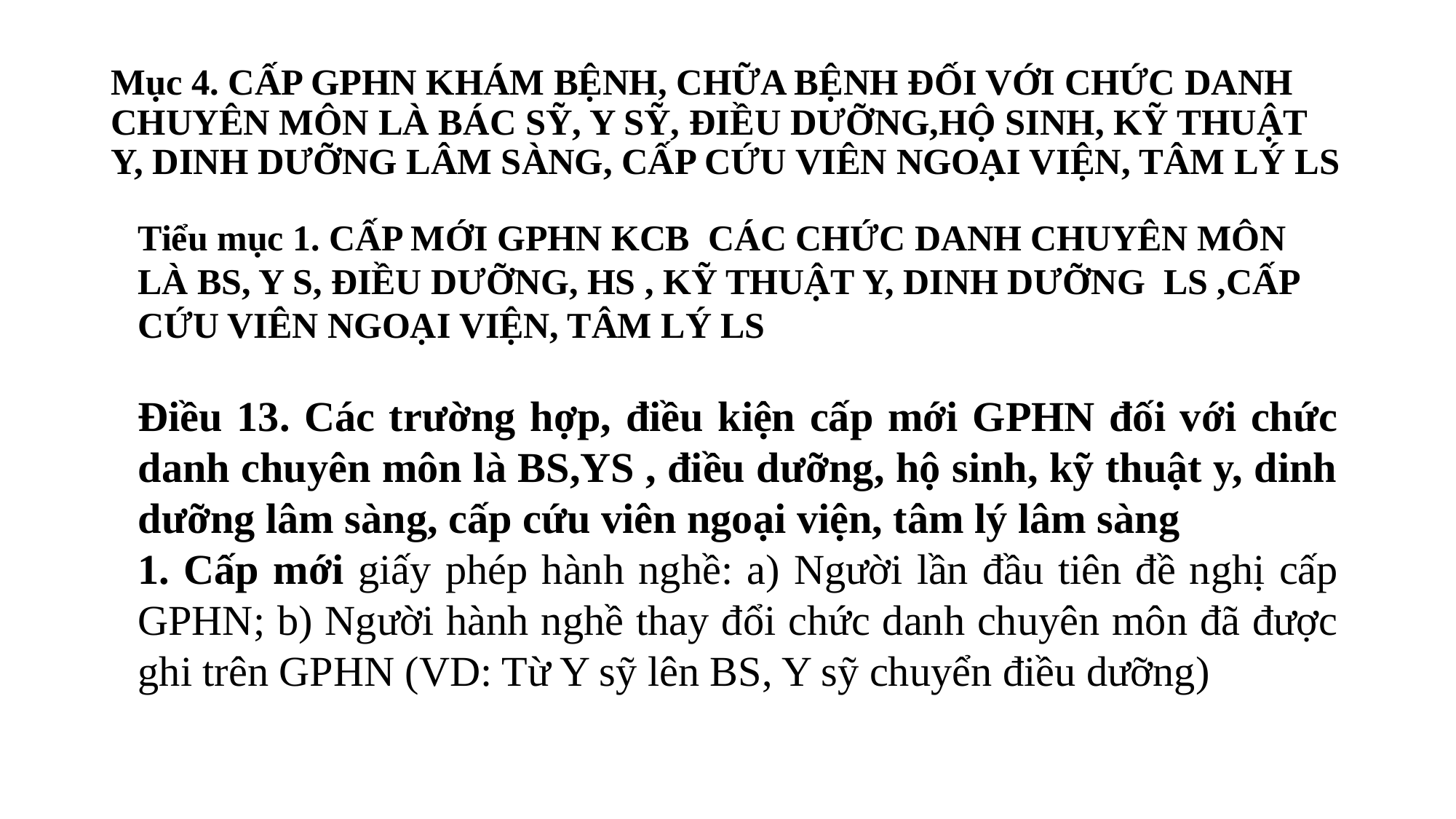

# Mục 4. CẤP GPHN KHÁM BỆNH, CHỮA BỆNH ĐỐI VỚI CHỨC DANH CHUYÊN MÔN LÀ BÁC SỸ, Y SỸ, ĐIỀU DƯỠNG,HỘ SINH, KỸ THUẬT Y, DINH DƯỠNG LÂM SÀNG, CẤP CỨU VIÊN NGOẠI VIỆN, TÂM LÝ LS
Tiểu mục 1. CẤP MỚI GPHN KCB  CÁC CHỨC DANH CHUYÊN MÔN LÀ BS, Y S, ĐIỀU DƯỠNG, HS , KỸ THUẬT Y, DINH DƯỠNG  LS ,CẤP CỨU VIÊN NGOẠI VIỆN, TÂM LÝ LS

Điều 13. Các trường hợp, điều kiện cấp mới GPHN đối với chức danh chuyên môn là BS,YS , điều dưỡng, hộ sinh, kỹ thuật y, dinh dưỡng lâm sàng, cấp cứu viên ngoại viện, tâm lý lâm sàng
1. Cấp mới giấy phép hành nghề: a) Người lần đầu tiên đề nghị cấp GPHN; b) Người hành nghề thay đổi chức danh chuyên môn đã được ghi trên GPHN (VD: Từ Y sỹ lên BS, Y sỹ chuyển điều dưỡng)